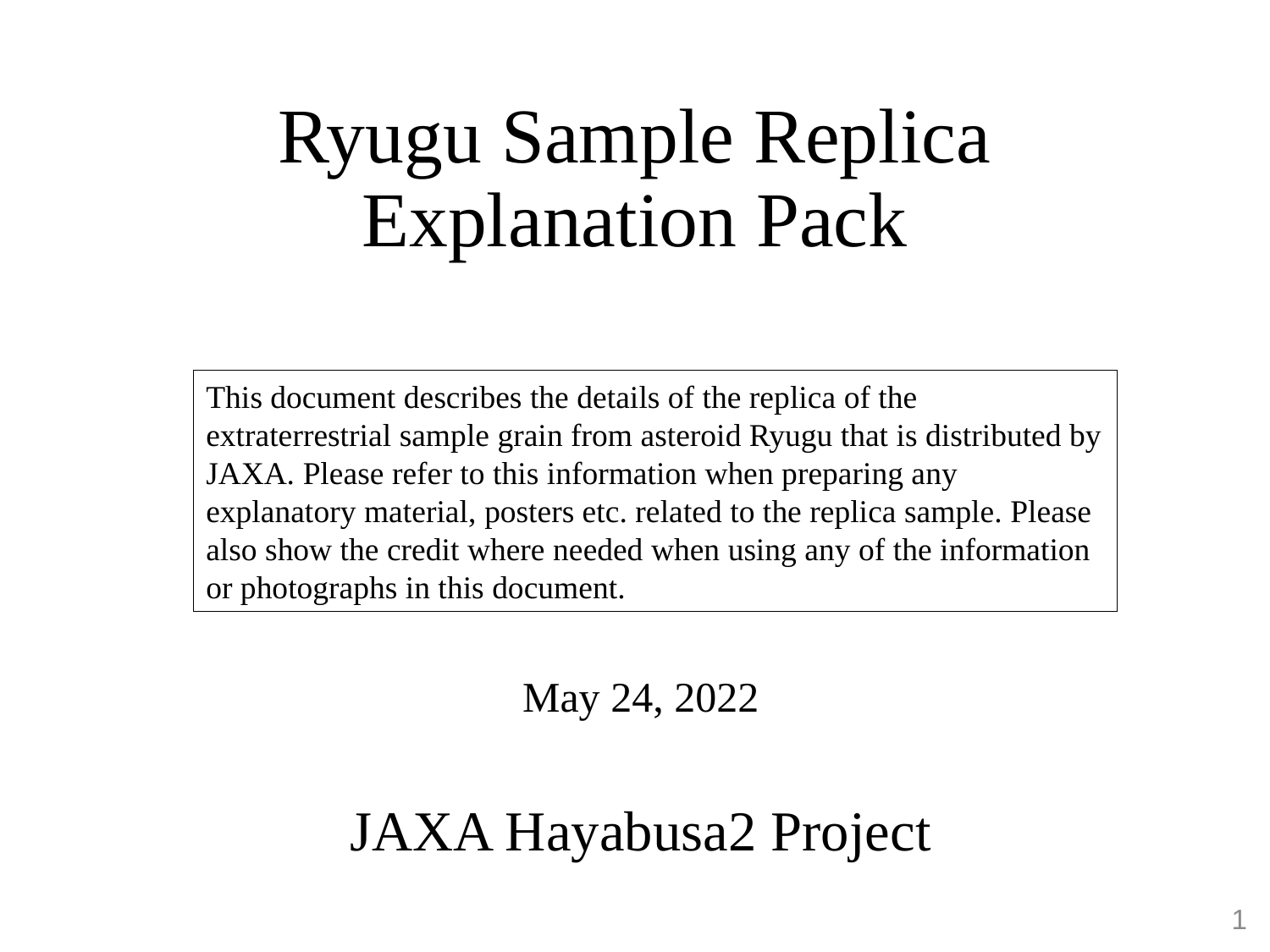

# Ryugu Sample Replica Explanation Pack
This document describes the details of the replica of the extraterrestrial sample grain from asteroid Ryugu that is distributed by JAXA. Please refer to this information when preparing any explanatory material, posters etc. related to the replica sample. Please also show the credit where needed when using any of the information or photographs in this document.
May 24, 2022

JAXA Hayabusa2 Project
1